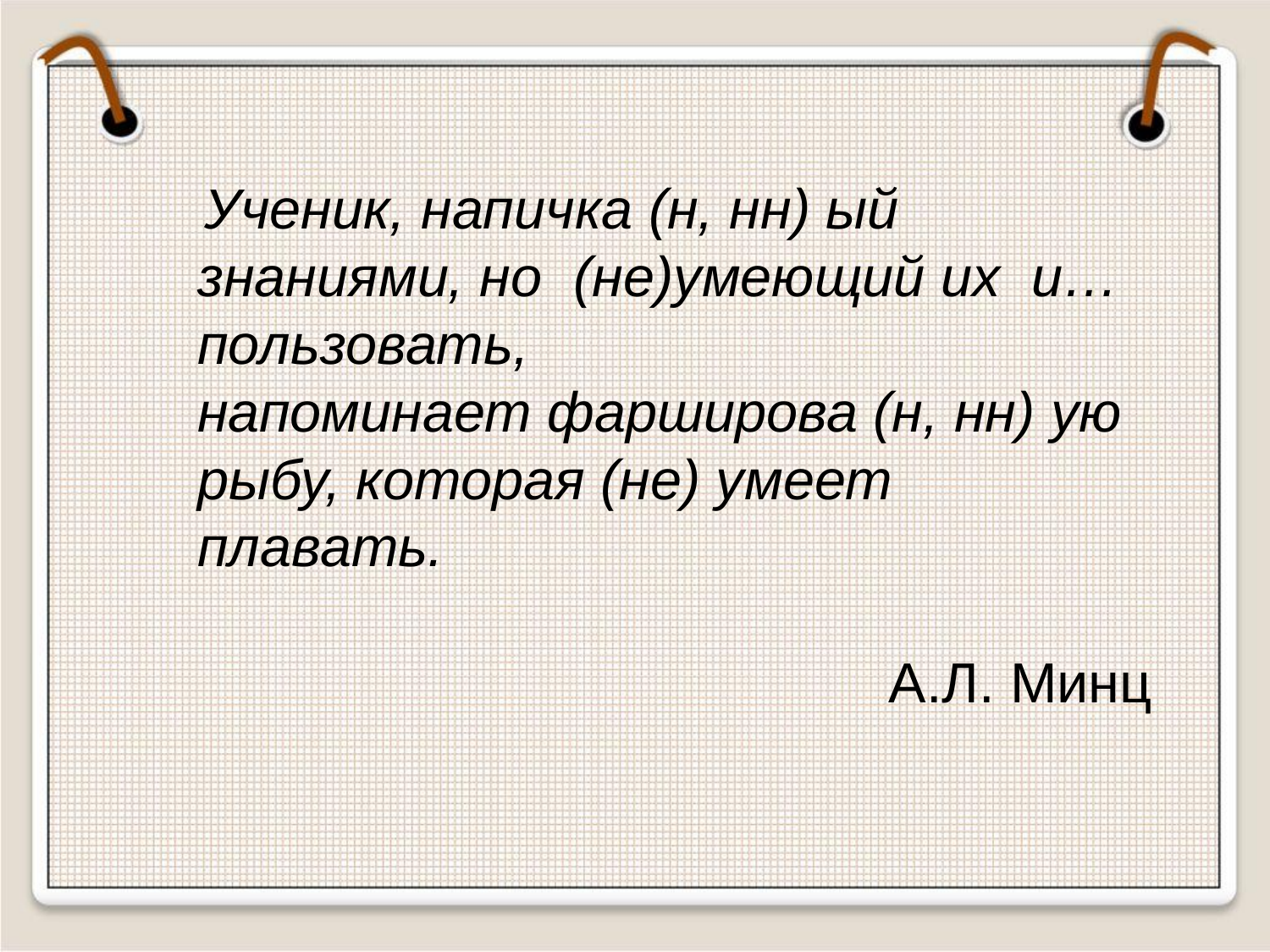

Ученик, напичка (н, нн) ый знаниями, но  (не)умеющий их  и…пользовать,
напоминает фарширова (н, нн) ую рыбу, которая (не) умеет плавать.
                                                                                               А.Л. Минц